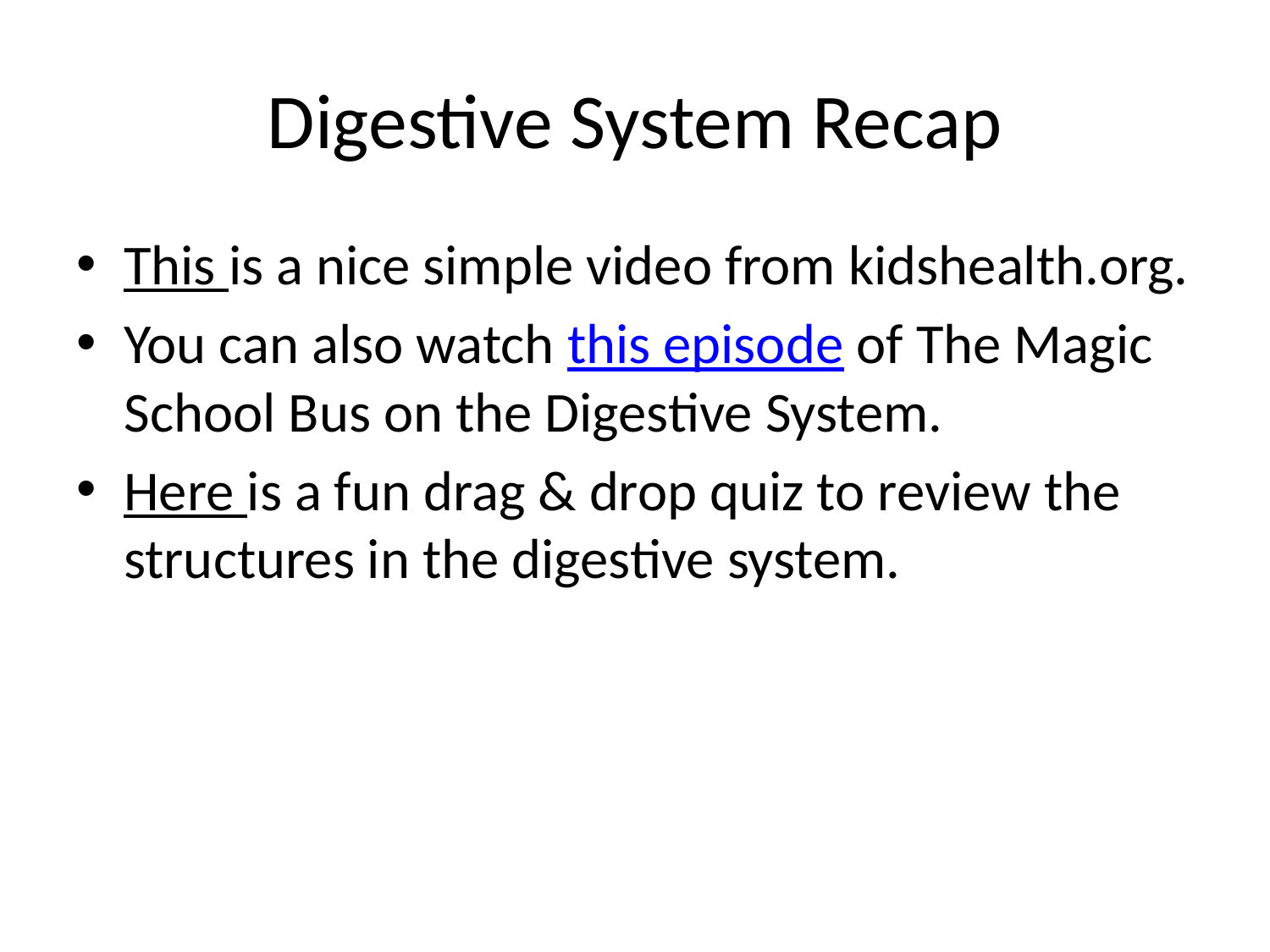

# Digestive System Recap
This is a nice simple video from kidshealth.org.
You can also watch this episode of The Magic School Bus on the Digestive System.
Here is a fun drag & drop quiz to review the structures in the digestive system.